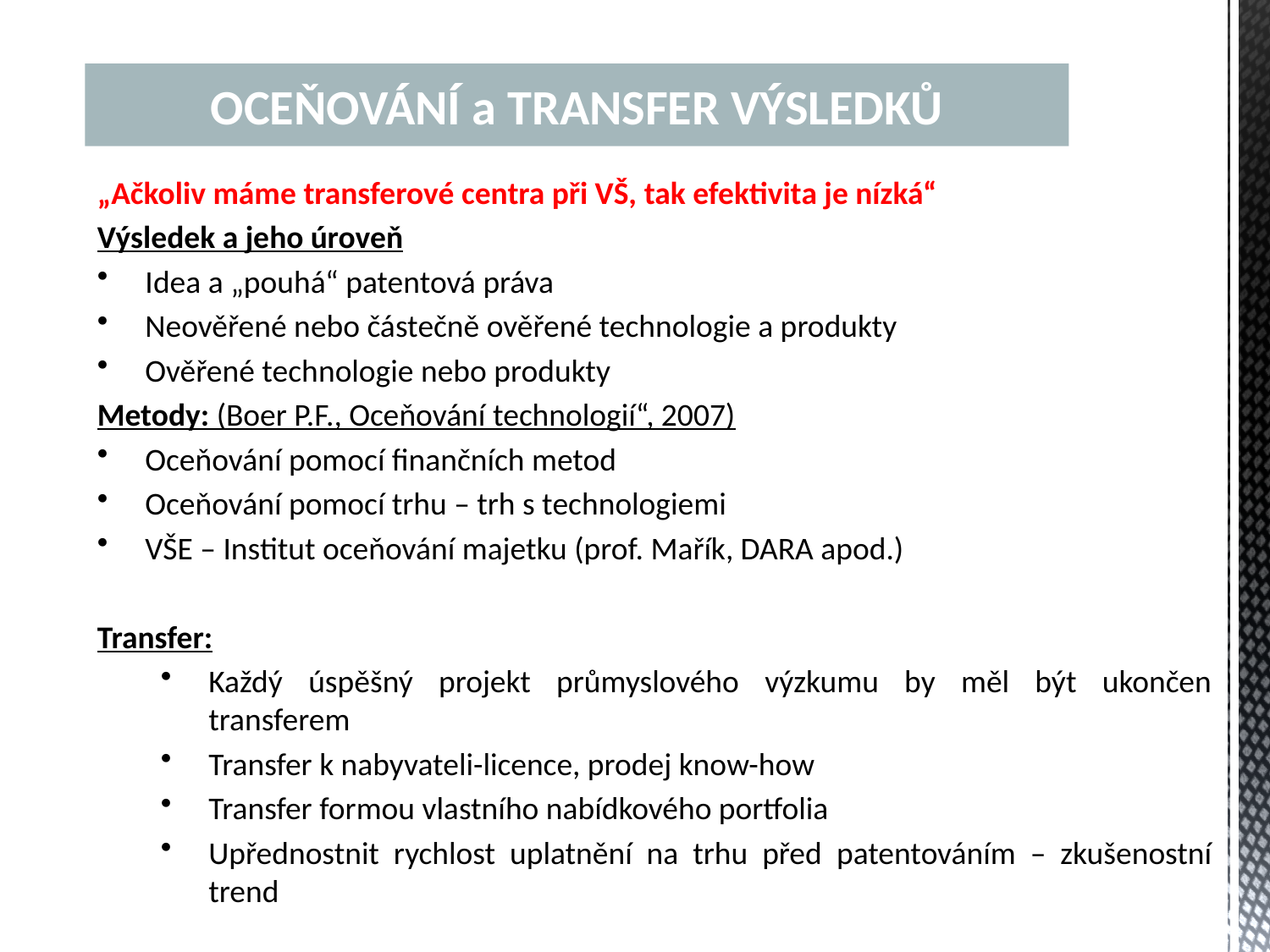

# OCEŇOVÁNÍ a TRANSFER VÝSLEDKŮ
„Ačkoliv máme transferové centra při VŠ, tak efektivita je nízká“
Výsledek a jeho úroveň
Idea a „pouhá“ patentová práva
Neověřené nebo částečně ověřené technologie a produkty
Ověřené technologie nebo produkty
Metody: (Boer P.F., Oceňování technologií“, 2007)
Oceňování pomocí finančních metod
Oceňování pomocí trhu – trh s technologiemi
VŠE – Institut oceňování majetku (prof. Mařík, DARA apod.)

Transfer:
Každý úspěšný projekt průmyslového výzkumu by měl být ukončen transferem
Transfer k nabyvateli-licence, prodej know-how
Transfer formou vlastního nabídkového portfolia
Upřednostnit rychlost uplatnění na trhu před patentováním – zkušenostní trend